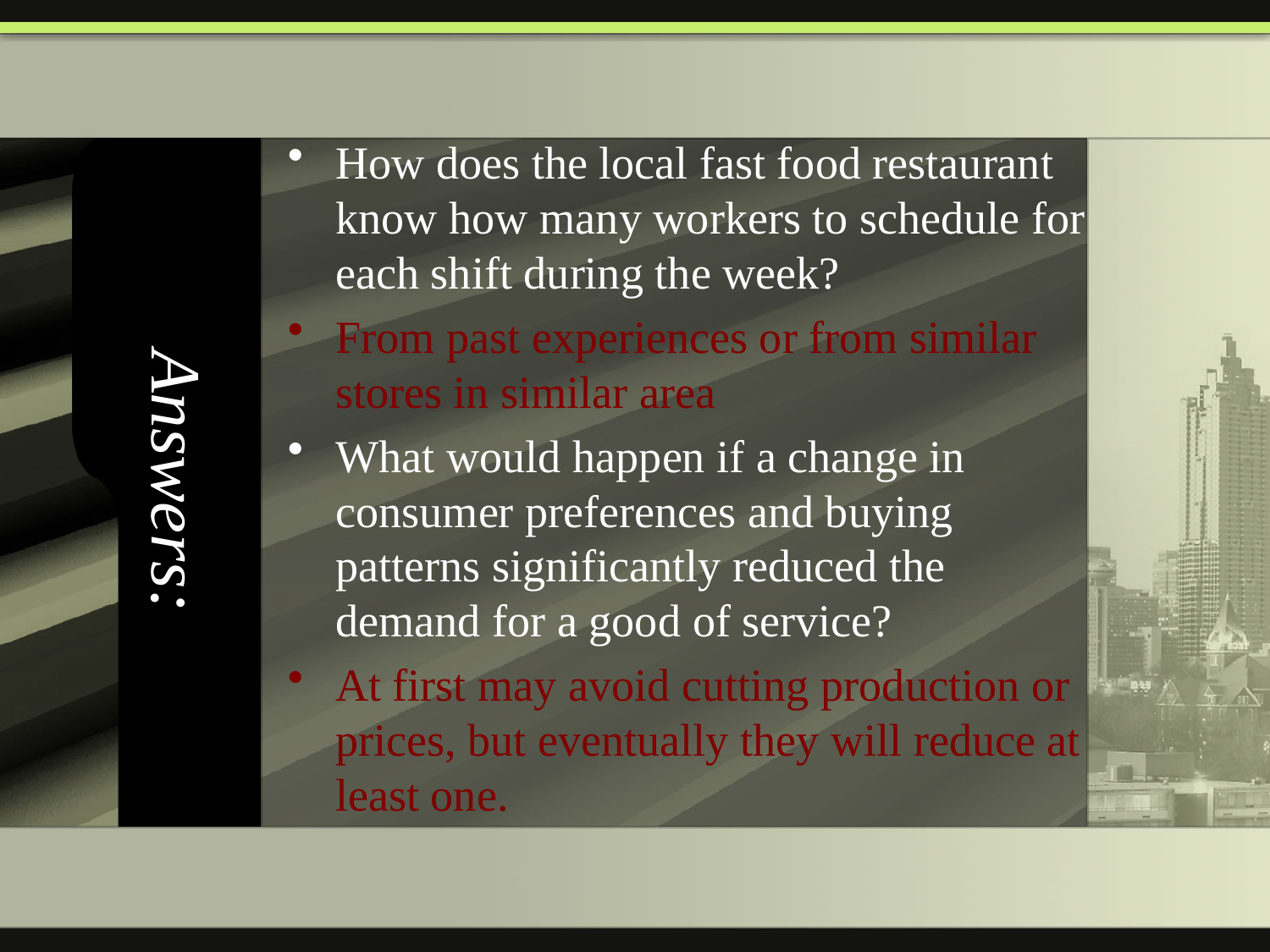

How does the local fast food restaurant know how many workers to schedule for each shift during the week?
From past experiences or from similar stores in similar area
What would happen if a change in consumer preferences and buying patterns significantly reduced the demand for a good of service?
At first may avoid cutting production or prices, but eventually they will reduce at least one.
# Answers: